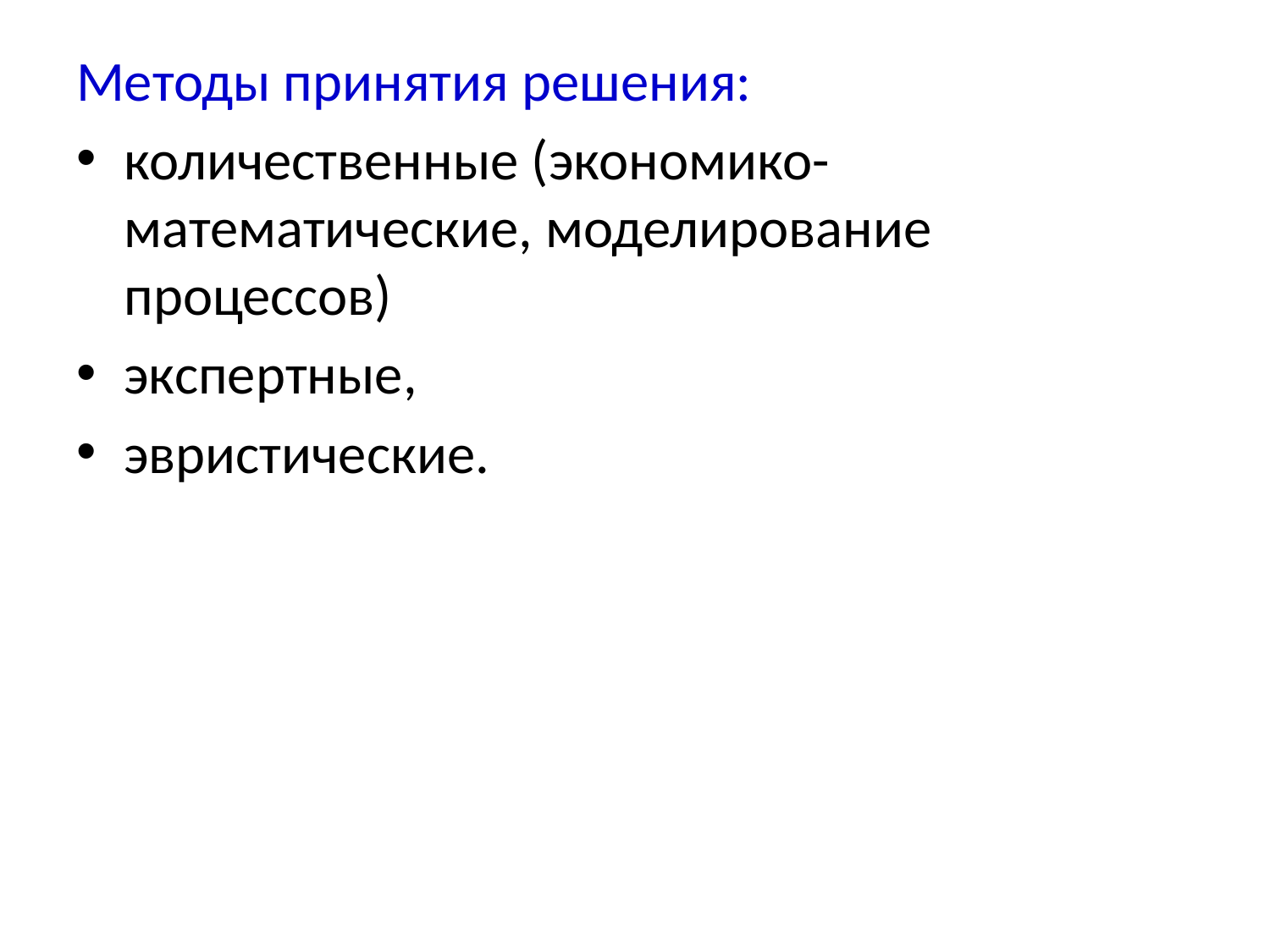

# Методы принятия решения:
количественные (экономико-математические, моделирование процессов)
экспертные,
эвристические.